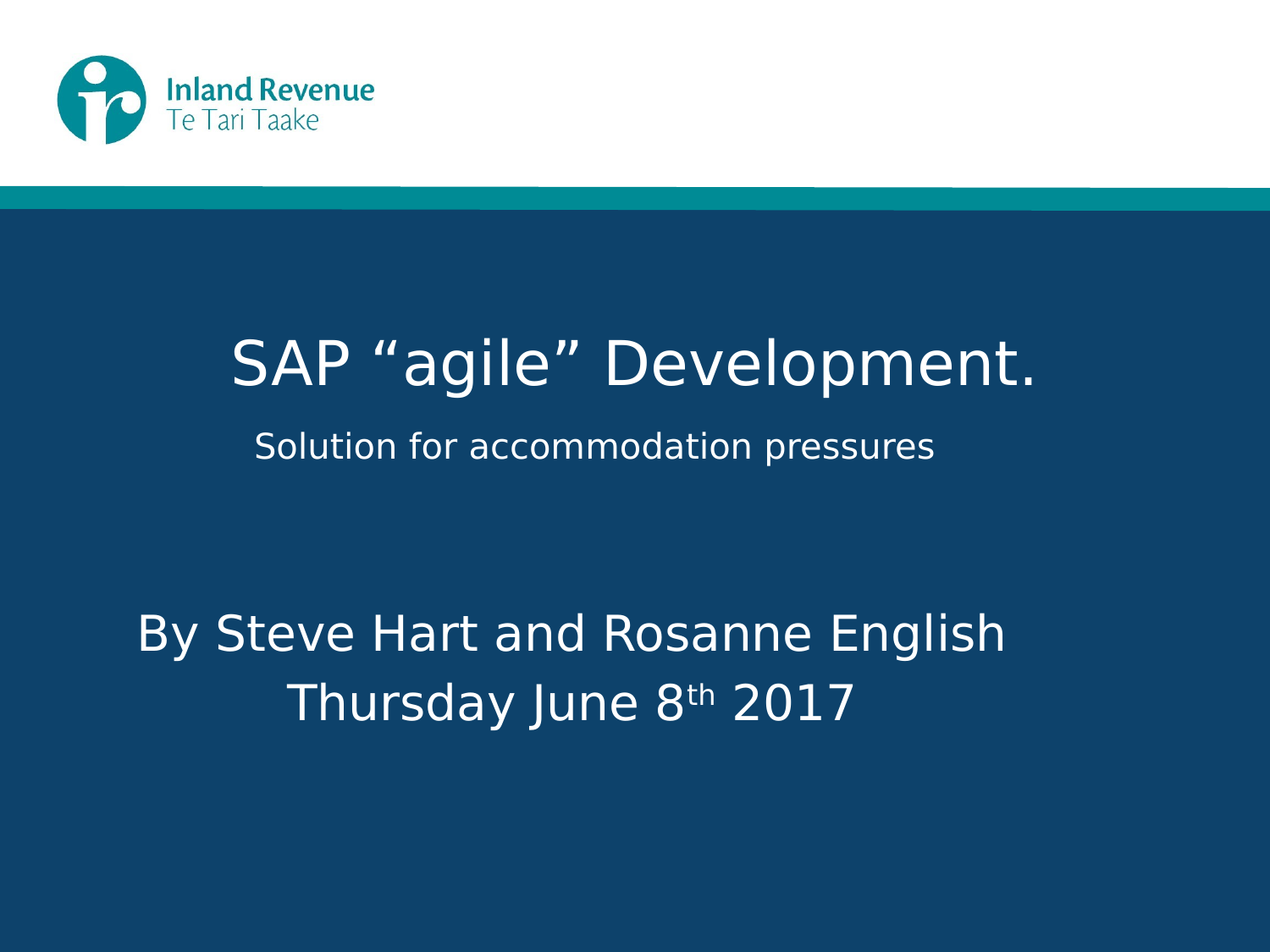

# SAP “agile” Development. Solution for accommodation pressures
By Steve Hart and Rosanne English
Thursday June 8th 2017